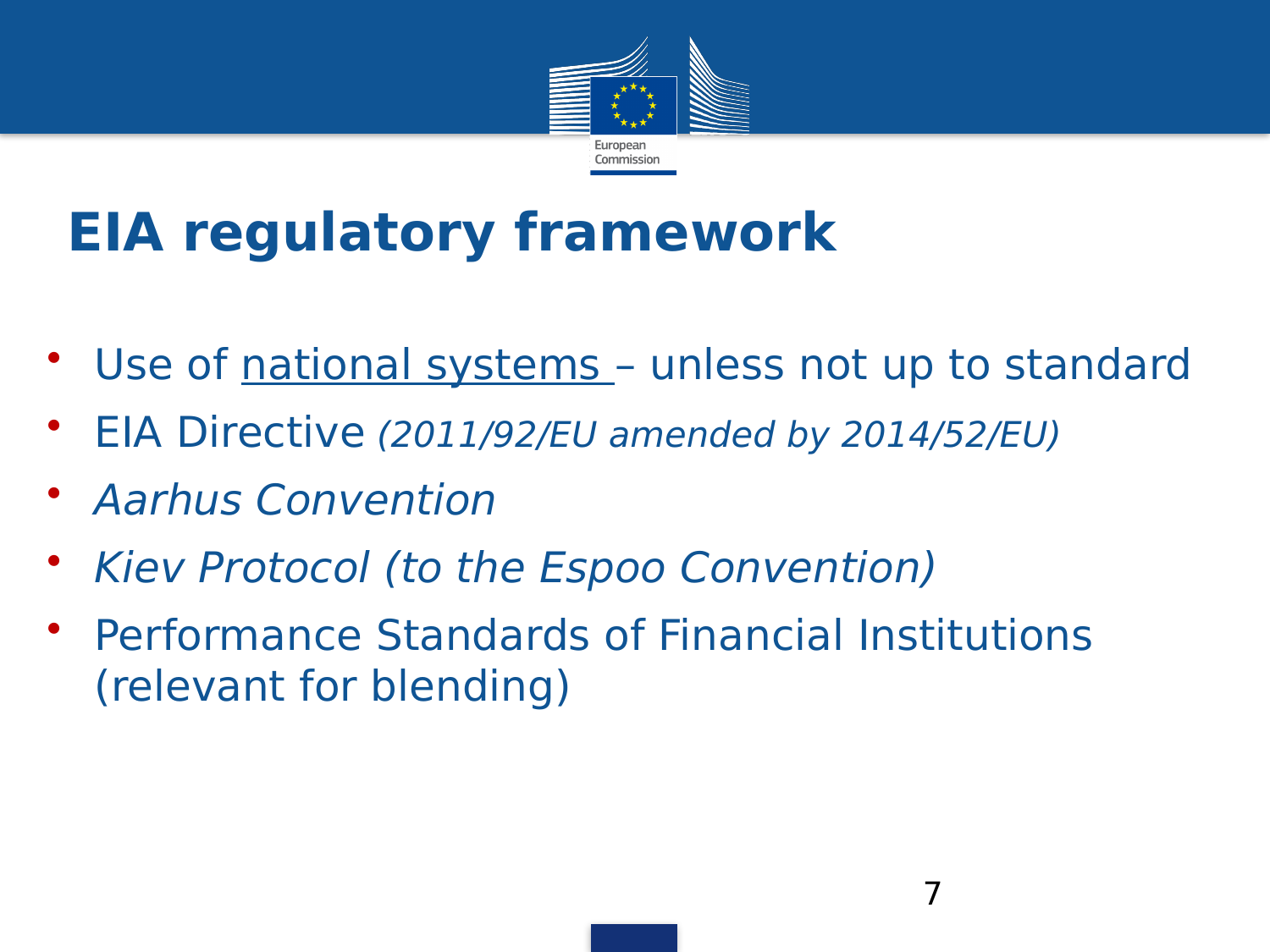

# EIA regulatory framework
Use of national systems – unless not up to standard
EIA Directive (2011/92/EU amended by 2014/52/EU)
Aarhus Convention
Kiev Protocol (to the Espoo Convention)
Performance Standards of Financial Institutions (relevant for blending)

7